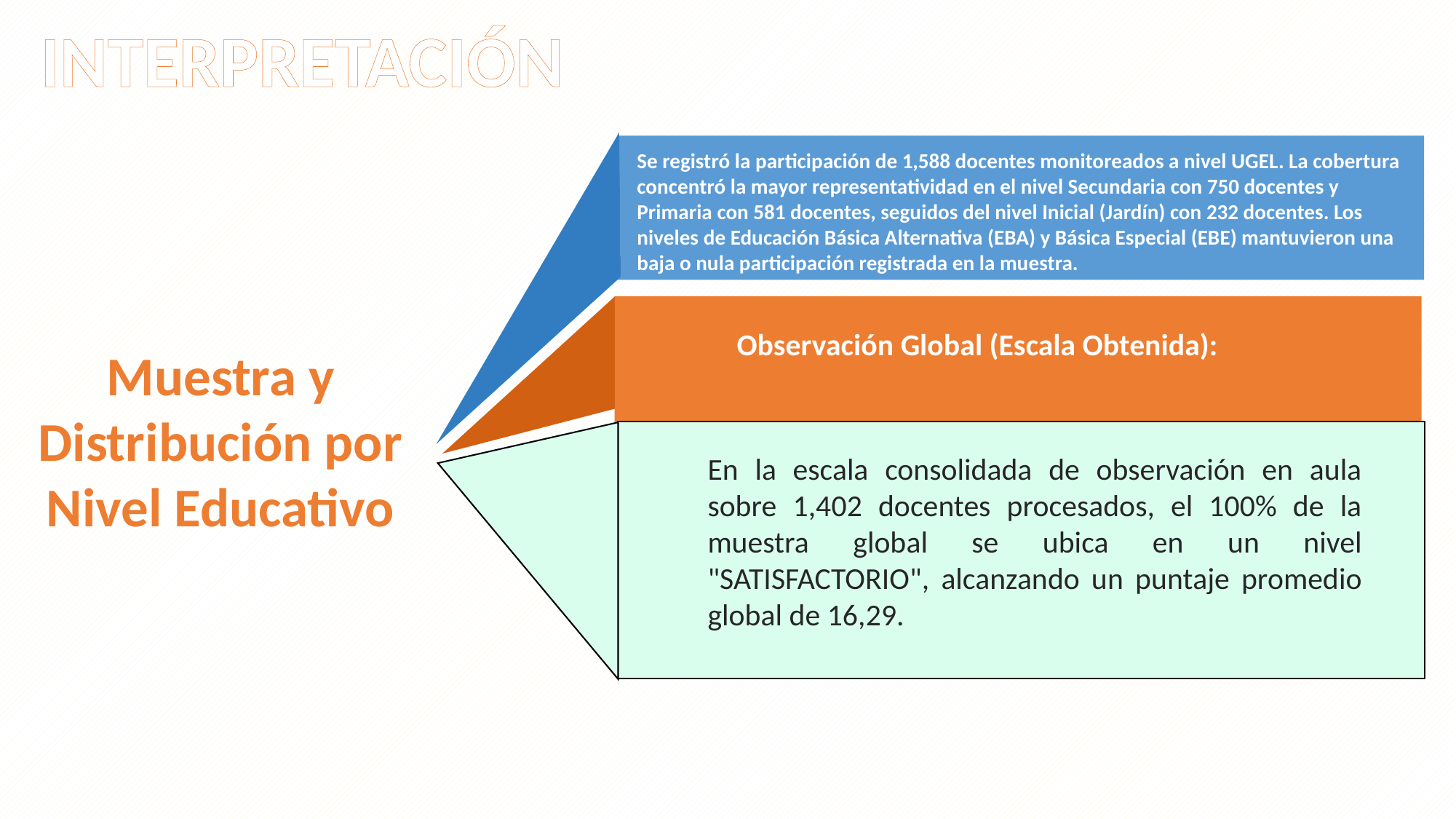

INTERPRETACIÓN

Se registró la participación de 1,588 docentes monitoreados a nivel UGEL. La cobertura concentró la mayor representatividad en el nivel Secundaria con 750 docentes y Primaria con 581 docentes, seguidos del nivel Inicial (Jardín) con 232 docentes. Los niveles de Educación Básica Alternativa (EBA) y Básica Especial (EBE) mantuvieron una baja o nula participación registrada en la muestra.

Observación Global (Escala Obtenida):
Muestra y Distribución por Nivel Educativo

En la escala consolidada de observación en aula sobre 1,402 docentes procesados, el 100% de la muestra global se ubica en un nivel "SATISFACTORIO", alcanzando un puntaje promedio global de 16,29.